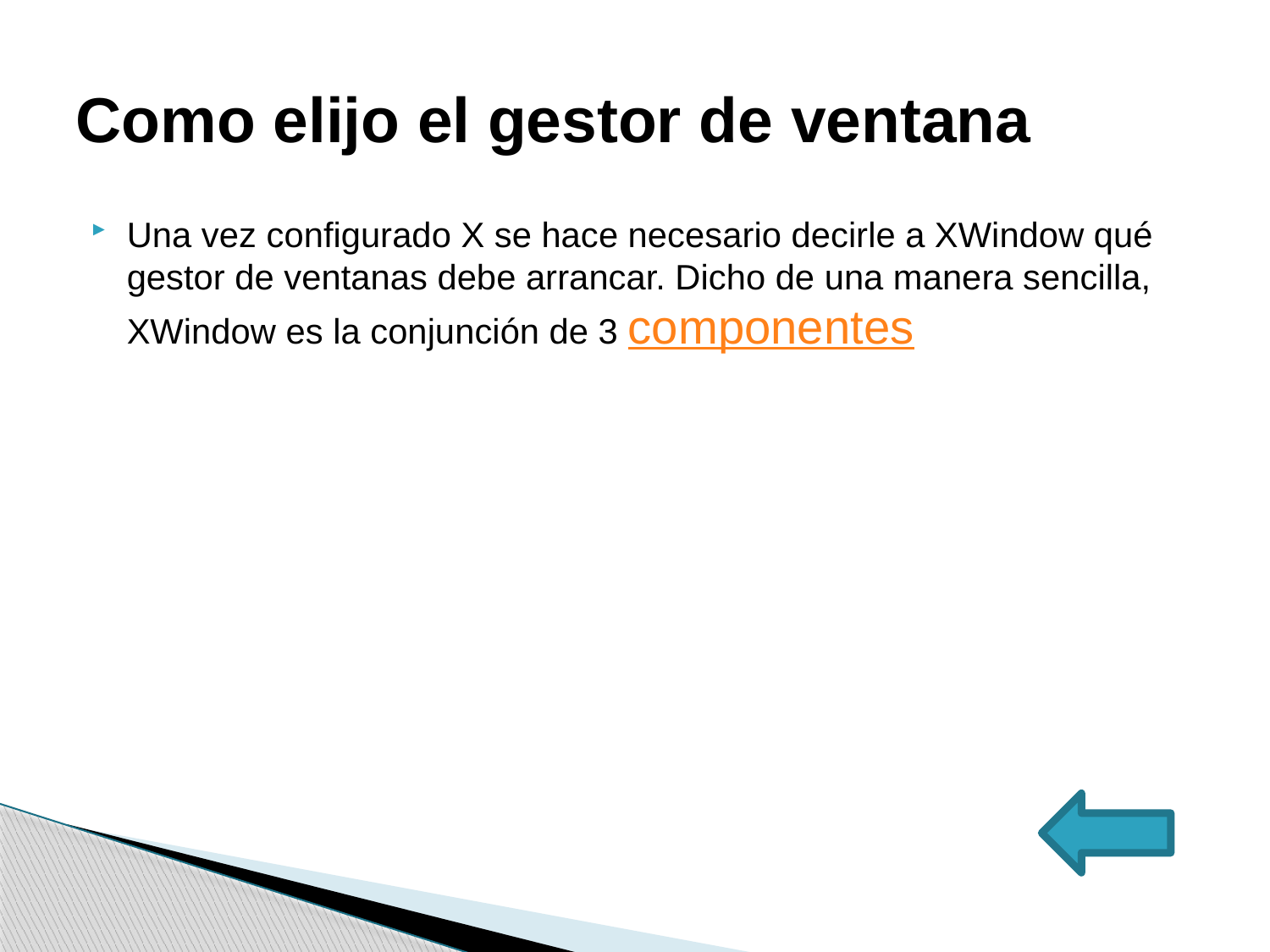

# Como elijo el gestor de ventana
Una vez configurado X se hace necesario decirle a XWindow qué gestor de ventanas debe arrancar. Dicho de una manera sencilla, XWindow es la conjunción de 3 componentes